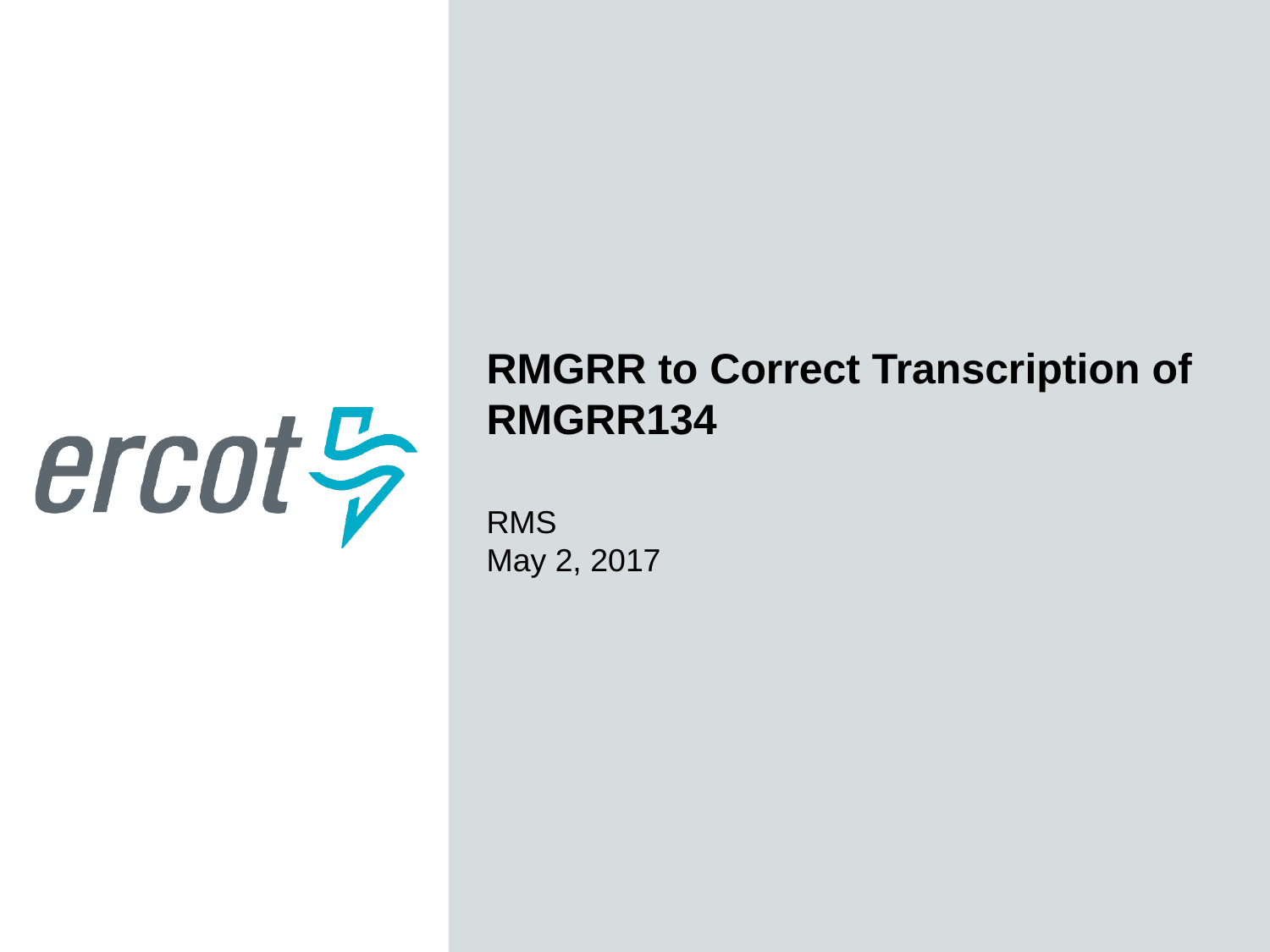

RMGRR to Correct Transcription of RMGRR134

RMS
May 2, 2017